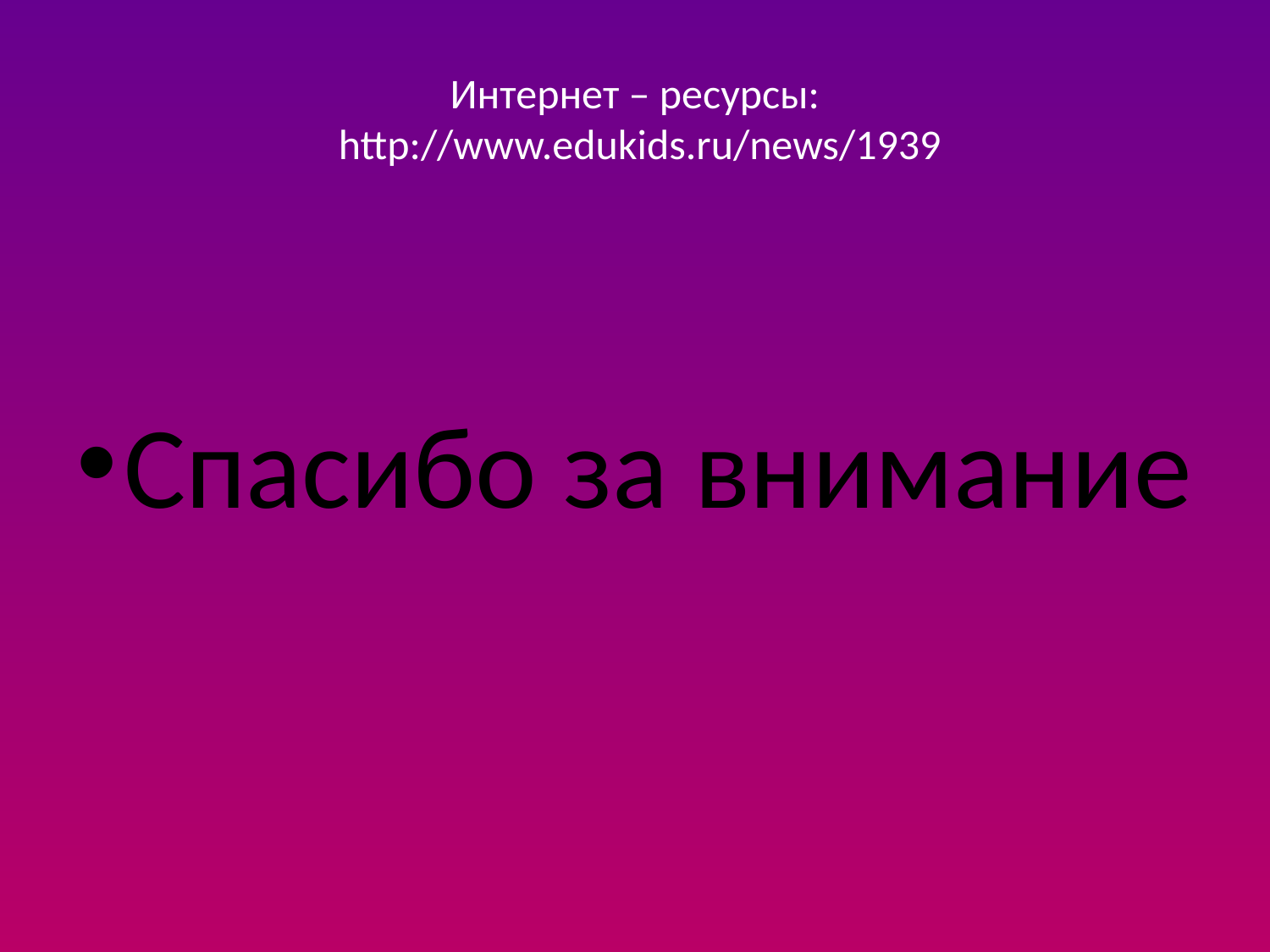

# Интернет – ресурсы: http://www.edukids.ru/news/1939

Спасибо за внимание